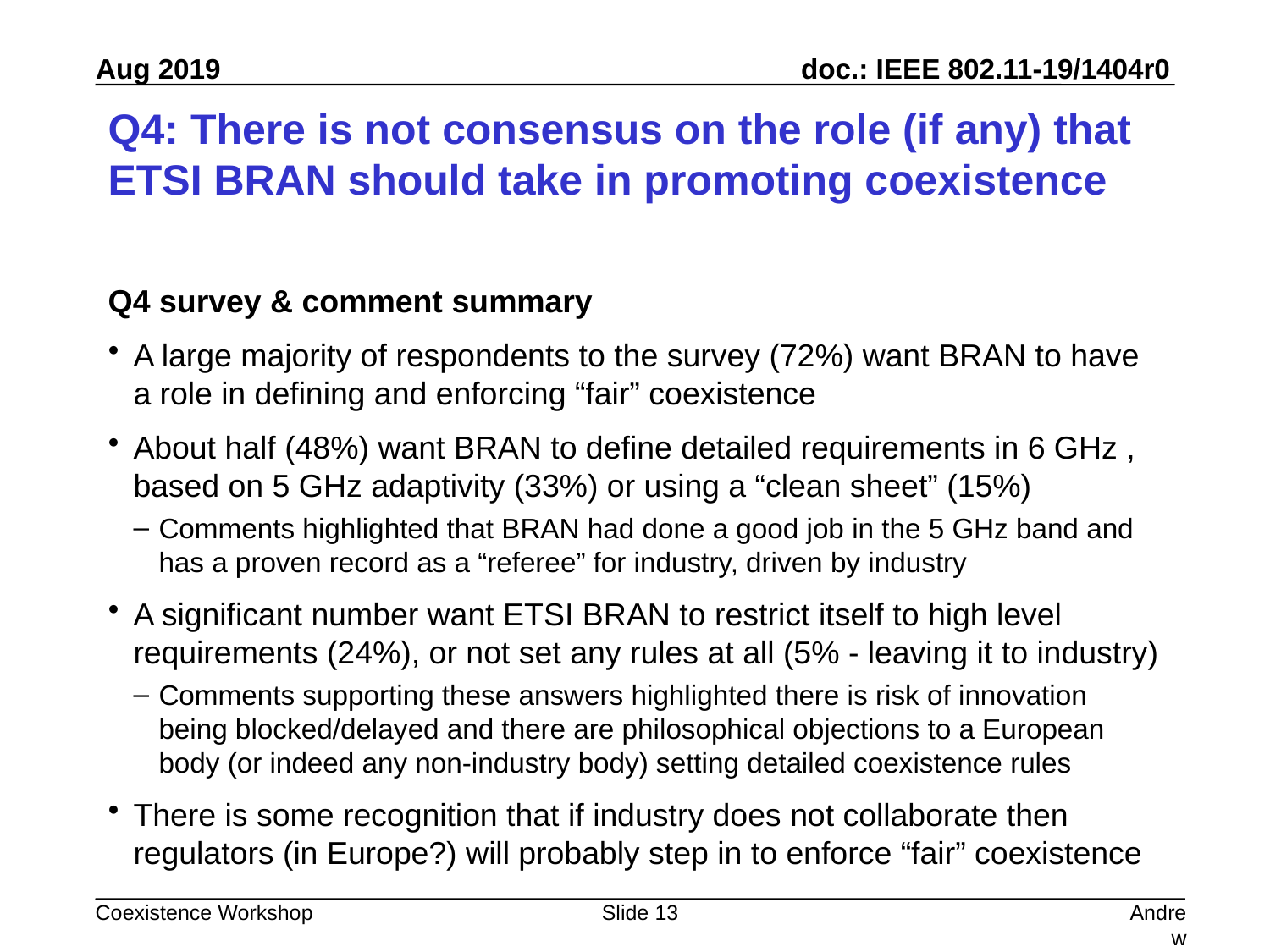

# Q4: There is not consensus on the role (if any) that ETSI BRAN should take in promoting coexistence
Q4 survey & comment summary
A large majority of respondents to the survey (72%) want BRAN to have a role in defining and enforcing “fair” coexistence
About half (48%) want BRAN to define detailed requirements in 6 GHz , based on 5 GHz adaptivity (33%) or using a “clean sheet” (15%)
Comments highlighted that BRAN had done a good job in the 5 GHz band and has a proven record as a “referee” for industry, driven by industry
A significant number want ETSI BRAN to restrict itself to high level requirements (24%), or not set any rules at all (5% - leaving it to industry)
Comments supporting these answers highlighted there is risk of innovation being blocked/delayed and there are philosophical objections to a European body (or indeed any non-industry body) setting detailed coexistence rules
There is some recognition that if industry does not collaborate then regulators (in Europe?) will probably step in to enforce “fair” coexistence
Slide 13
Andrew Myles, Cisco